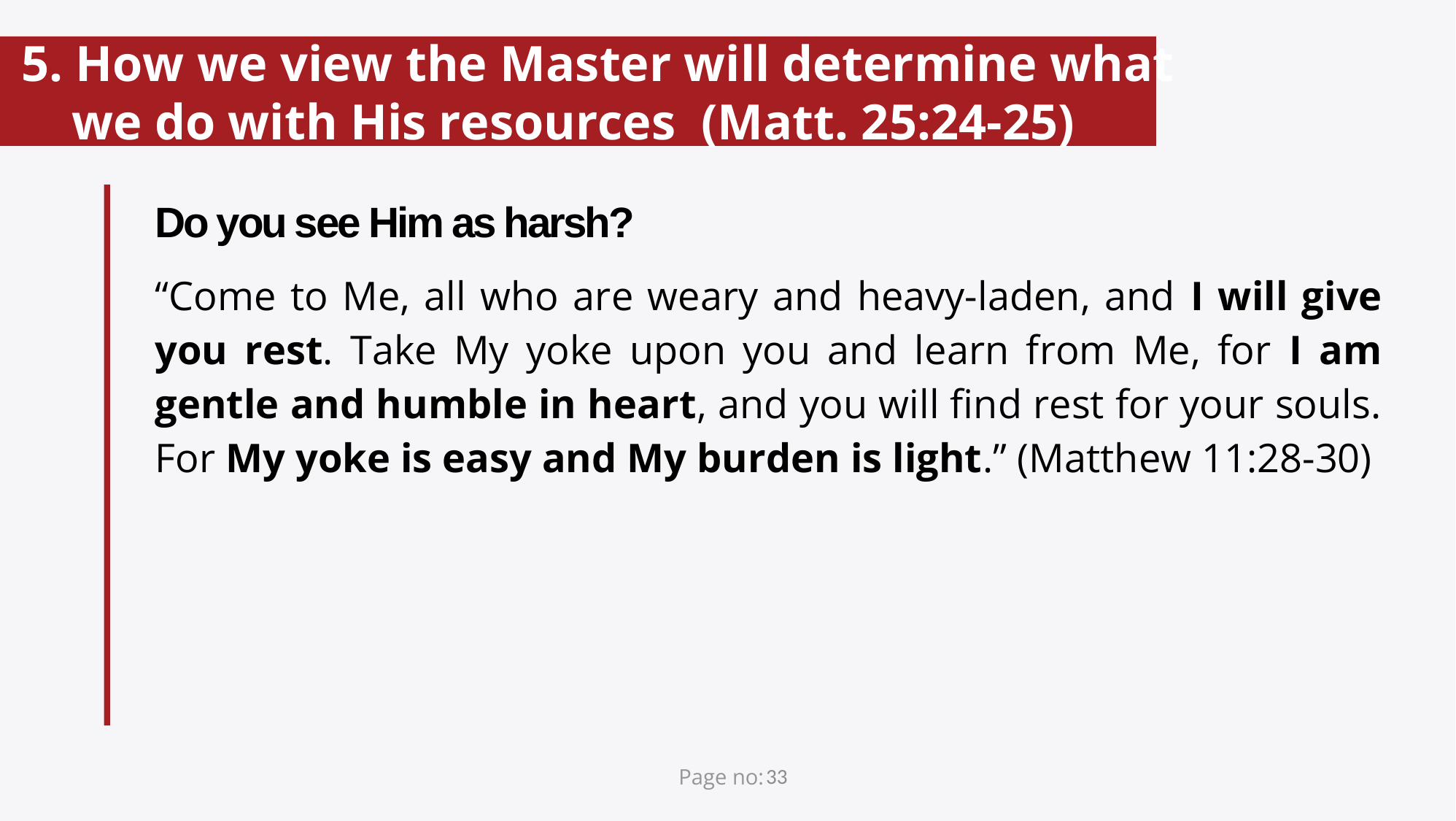

# 5. How we view the Master will determine what we do with His resources  (Matt. 25:24-25)
Do you see Him as harsh?
“Come to Me, all who are weary and heavy-laden, and I will give you rest. Take My yoke upon you and learn from Me, for I am gentle and humble in heart, and you will find rest for your souls. For My yoke is easy and My burden is light.” (Matthew 11:28-30)